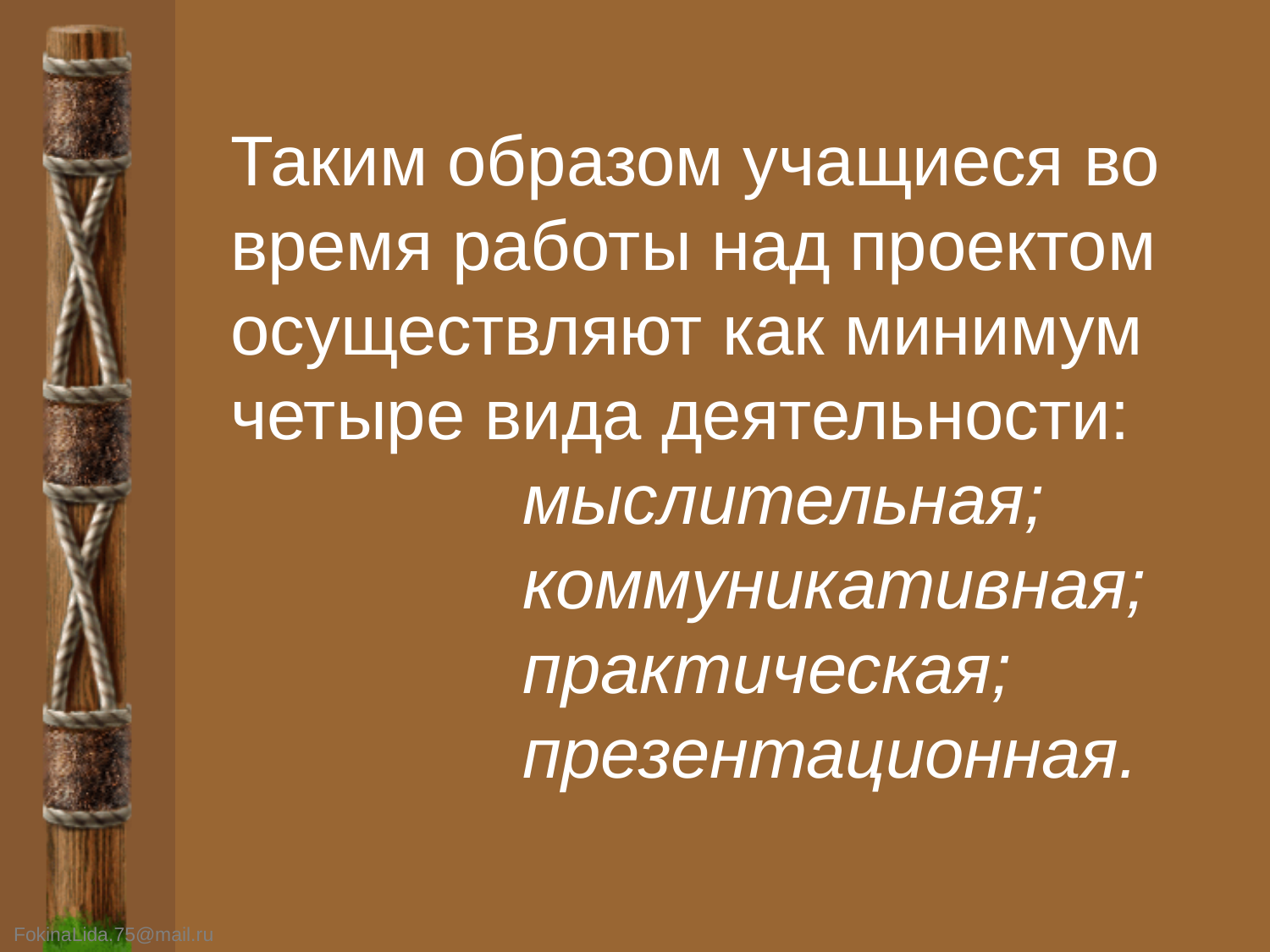

Таким образом учащиеся во время работы над проектом осуществляют как минимум четыре вида деятельности:
 мыслительная;
 коммуникативная;
 практическая;
 презентационная.